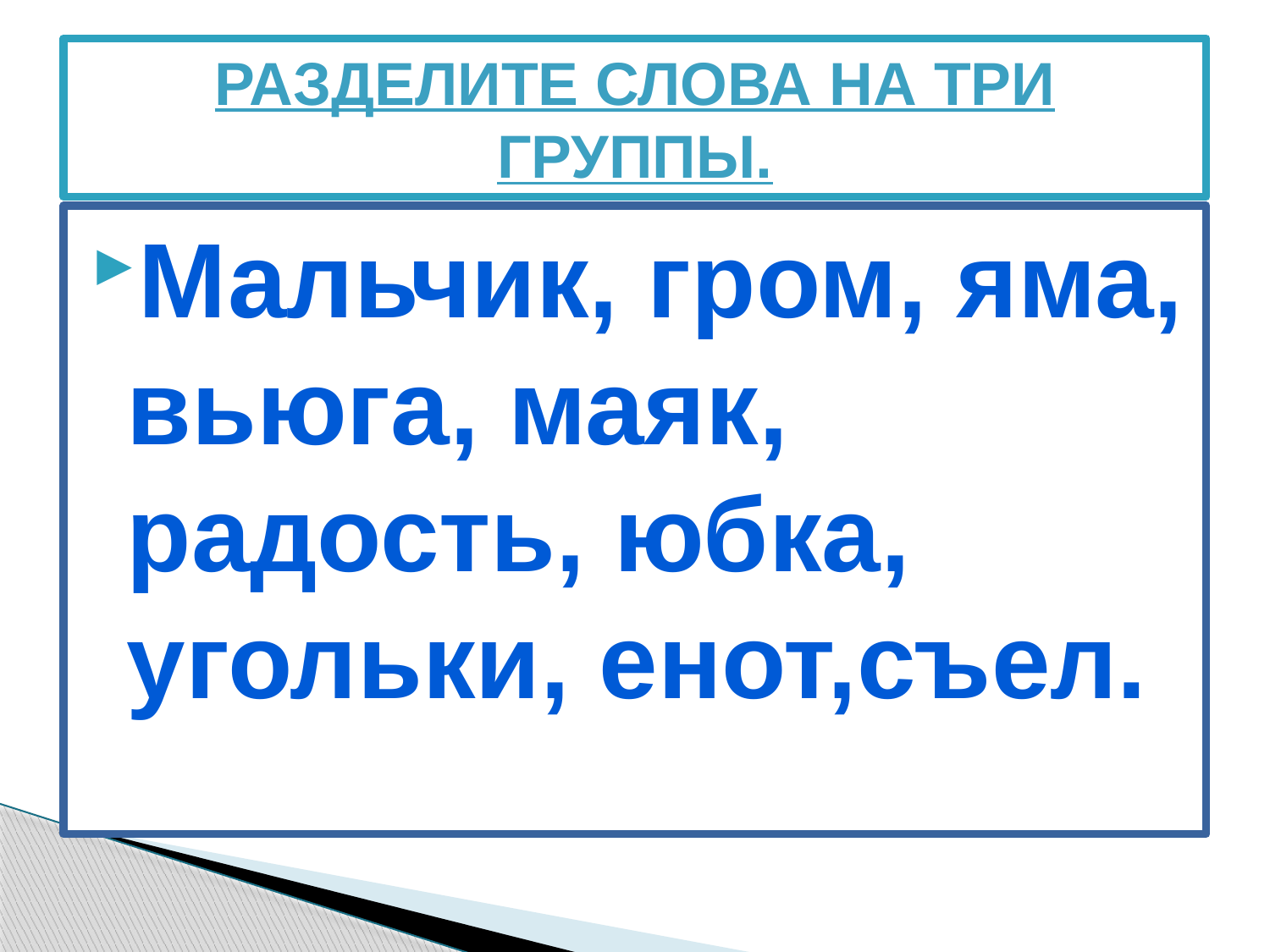

# Разделите слова на три группы.
Мальчик, гром, яма, вьюга, маяк, радость, юбка, угольки, енот,съел.